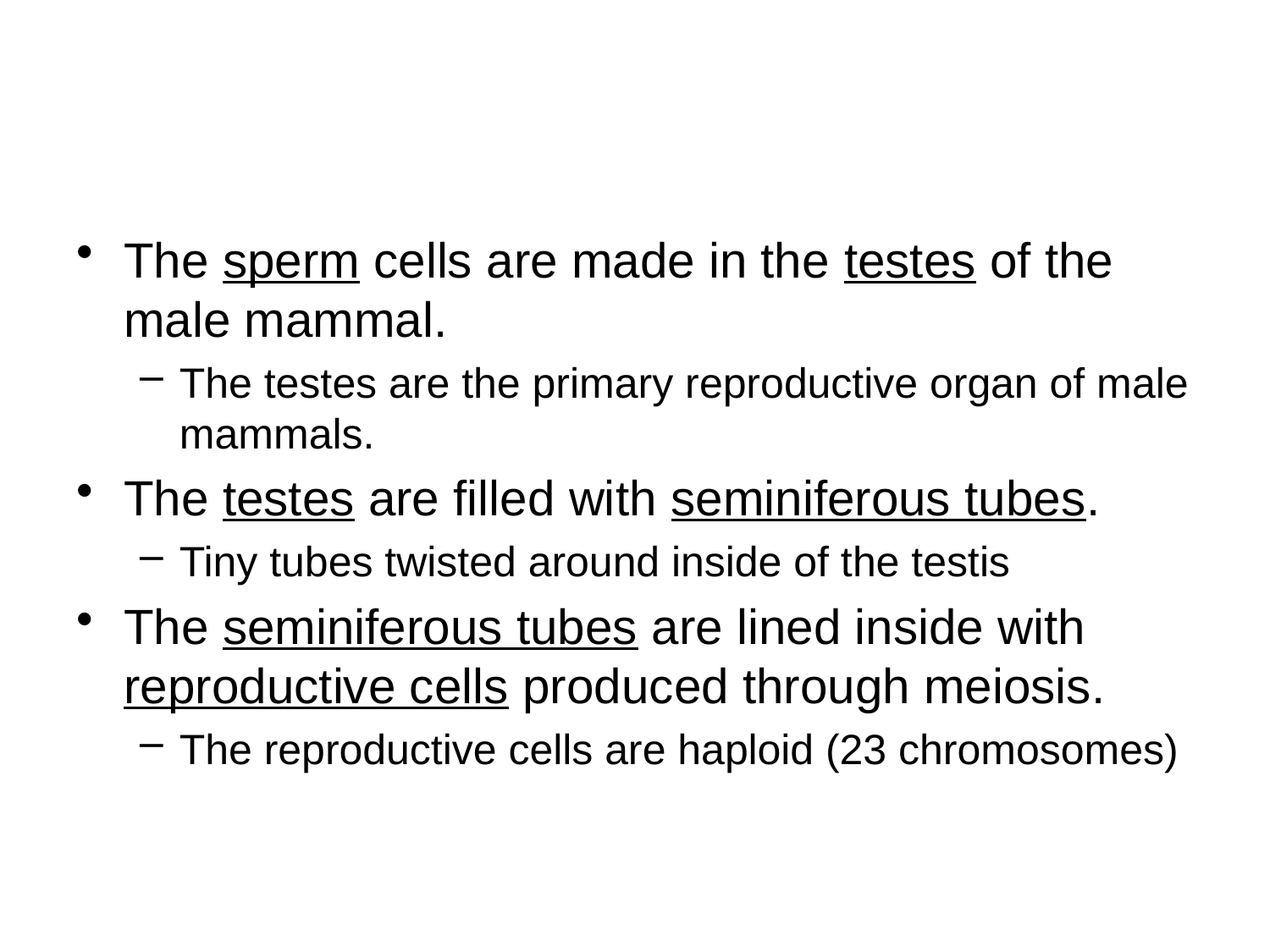

#
The sperm cells are made in the testes of the male mammal.
The testes are the primary reproductive organ of male mammals.
The testes are filled with seminiferous tubes.
Tiny tubes twisted around inside of the testis
The seminiferous tubes are lined inside with reproductive cells produced through meiosis.
The reproductive cells are haploid (23 chromosomes)